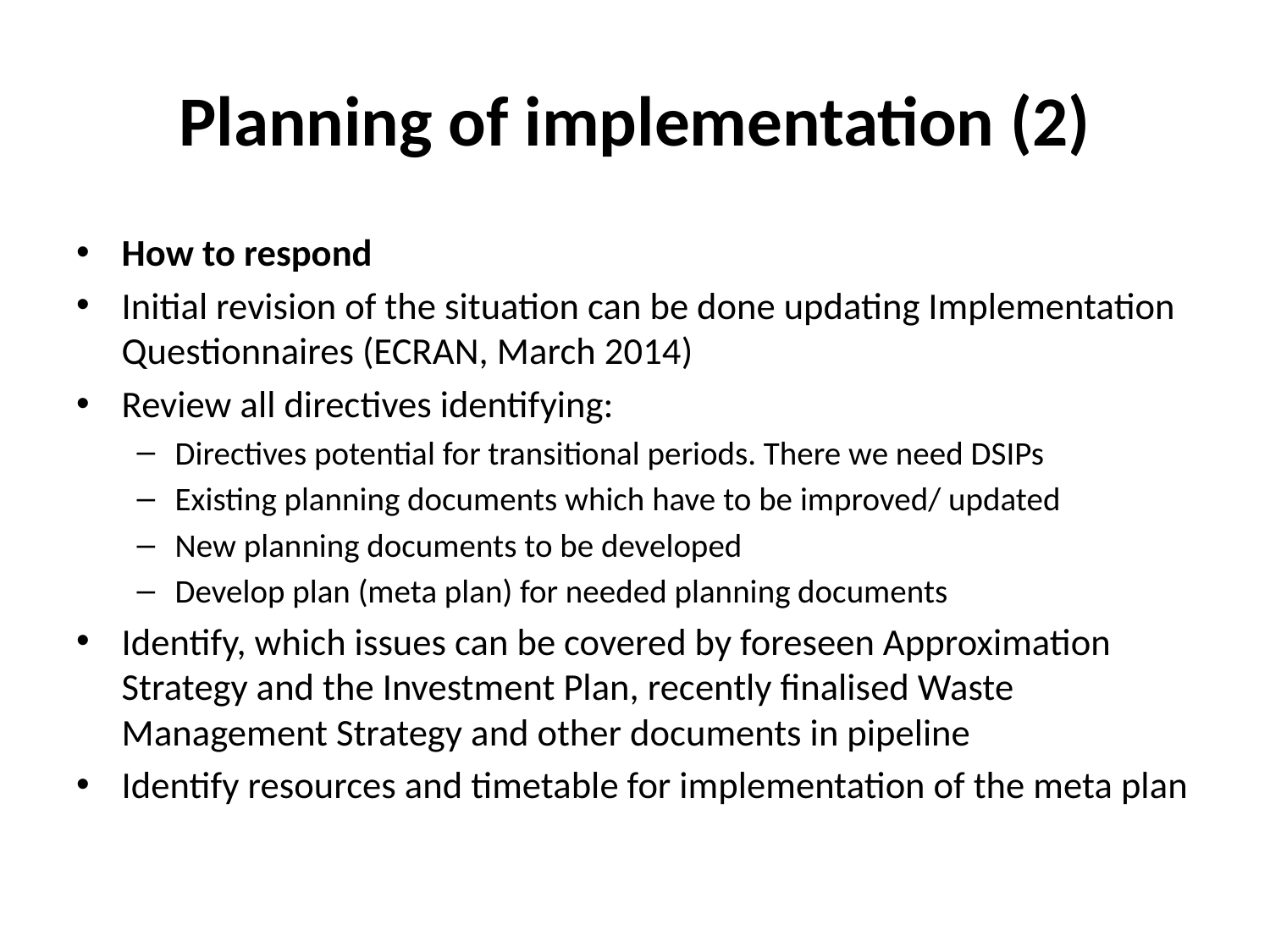

# Planning of implementation (2)
How to respond
Initial revision of the situation can be done updating Implementation Questionnaires (ECRAN, March 2014)
Review all directives identifying:
Directives potential for transitional periods. There we need DSIPs
Existing planning documents which have to be improved/ updated
New planning documents to be developed
Develop plan (meta plan) for needed planning documents
Identify, which issues can be covered by foreseen Approximation Strategy and the Investment Plan, recently finalised Waste Management Strategy and other documents in pipeline
Identify resources and timetable for implementation of the meta plan